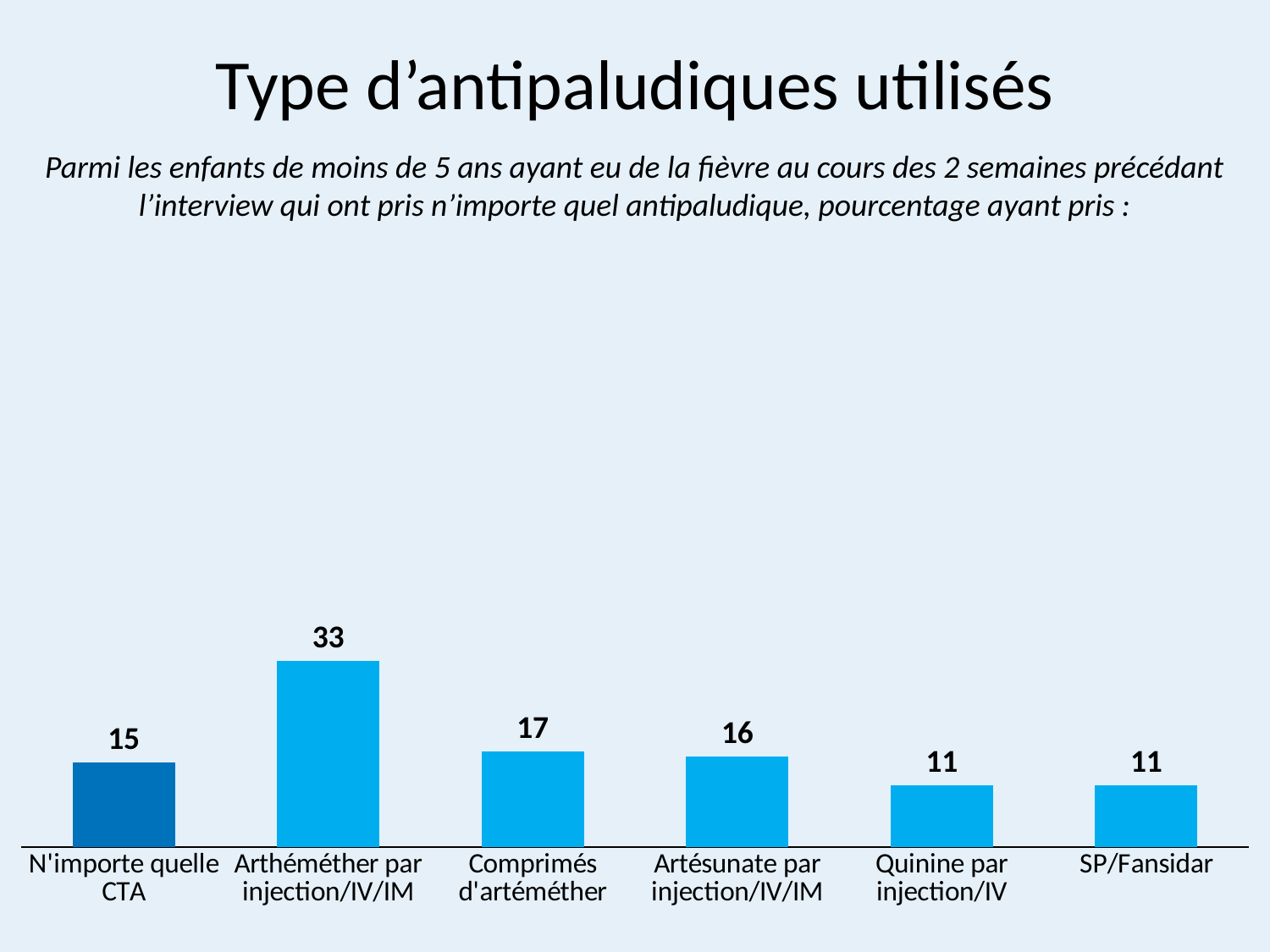

# Type d’antipaludiques utilisés
Parmi les enfants de moins de 5 ans ayant eu de la fièvre au cours des 2 semaines précédant l’interview qui ont pris n’importe quel antipaludique, pourcentage ayant pris :

### Chart

| Category | Series 1 |
|---|---|
| N'importe quelle CTA | 15.0 |
| Arthéméther par injection/IV/IM | 33.0 |
| Comprimés d'artéméther | 17.0 |
| Artésunate par injection/IV/IM | 16.0 |
| Quinine par injection/IV | 11.0 |
| SP/Fansidar | 11.0 |